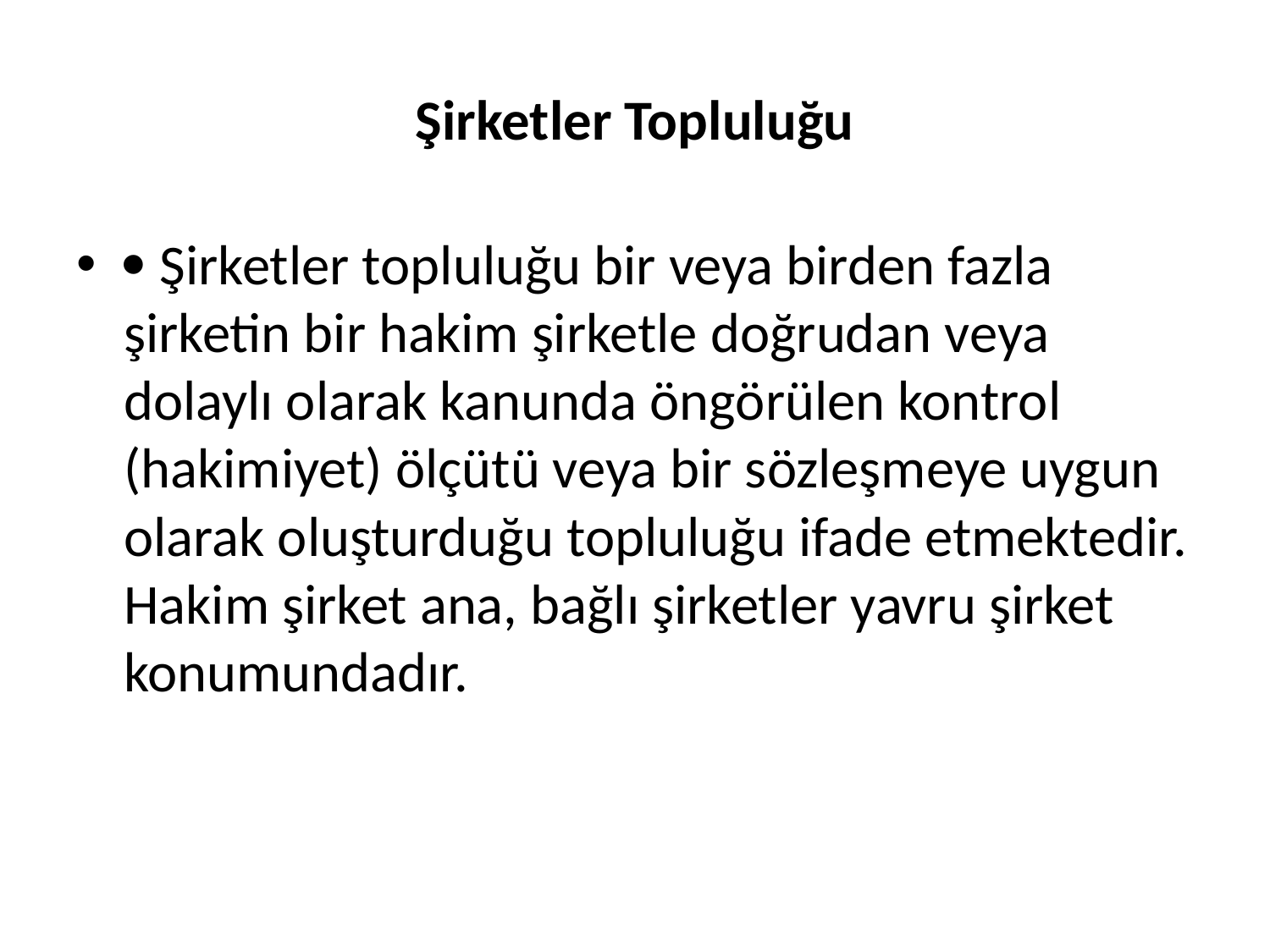

# Şirketler Topluluğu
• Şirketler topluluğu bir veya birden fazla şirketin bir hakim şirketle doğrudan veya dolaylı olarak kanunda öngörülen kontrol (hakimiyet) ölçütü veya bir sözleşmeye uygun olarak oluşturduğu topluluğu ifade etmektedir. Hakim şirket ana, bağlı şirketler yavru şirket konumundadır.